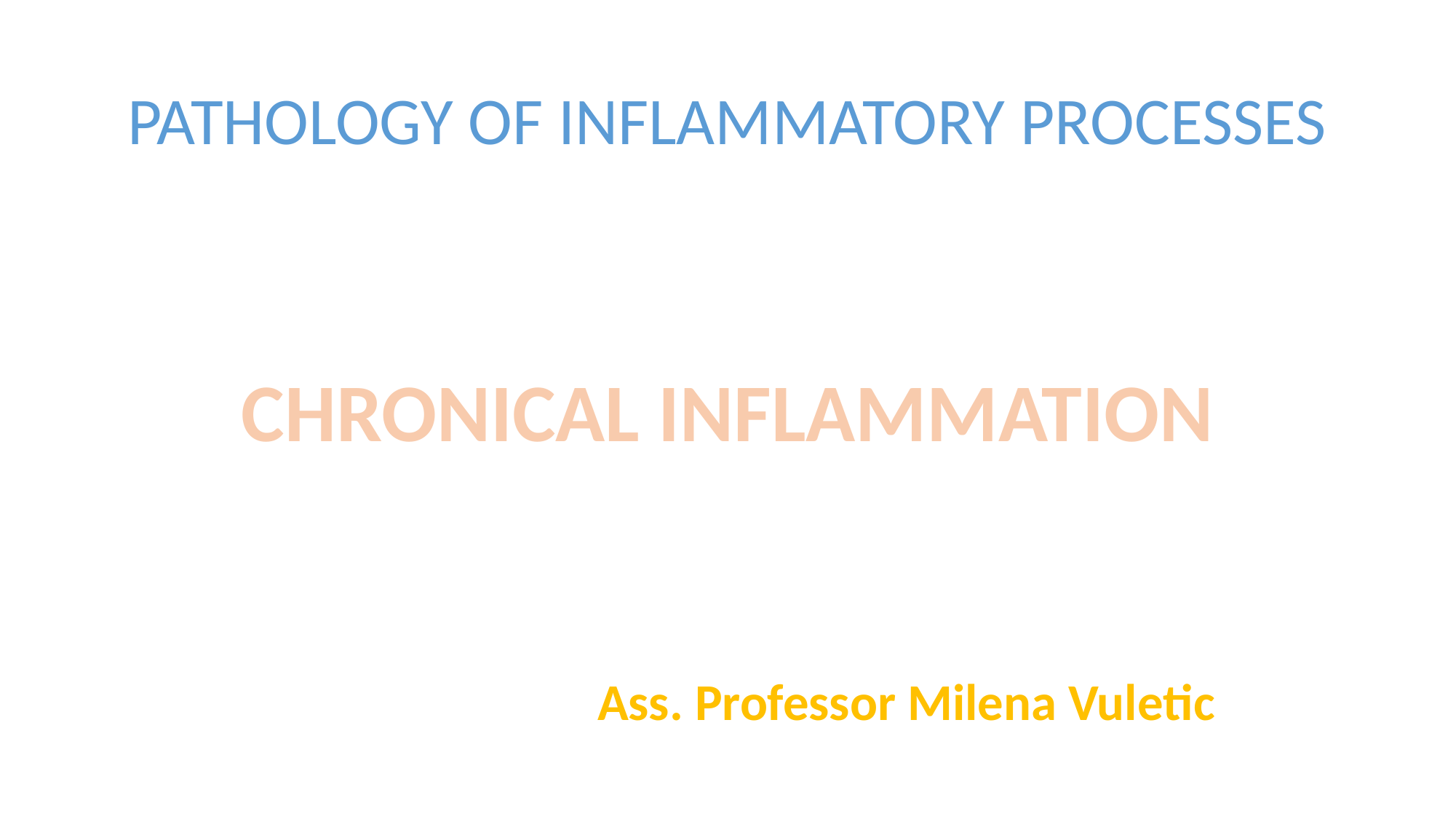

# PATHOLOGY OF INFLAMMATORY PROCESSES
CHRONICAL INFLAMMATION
Ass. Professor Milena Vuletic